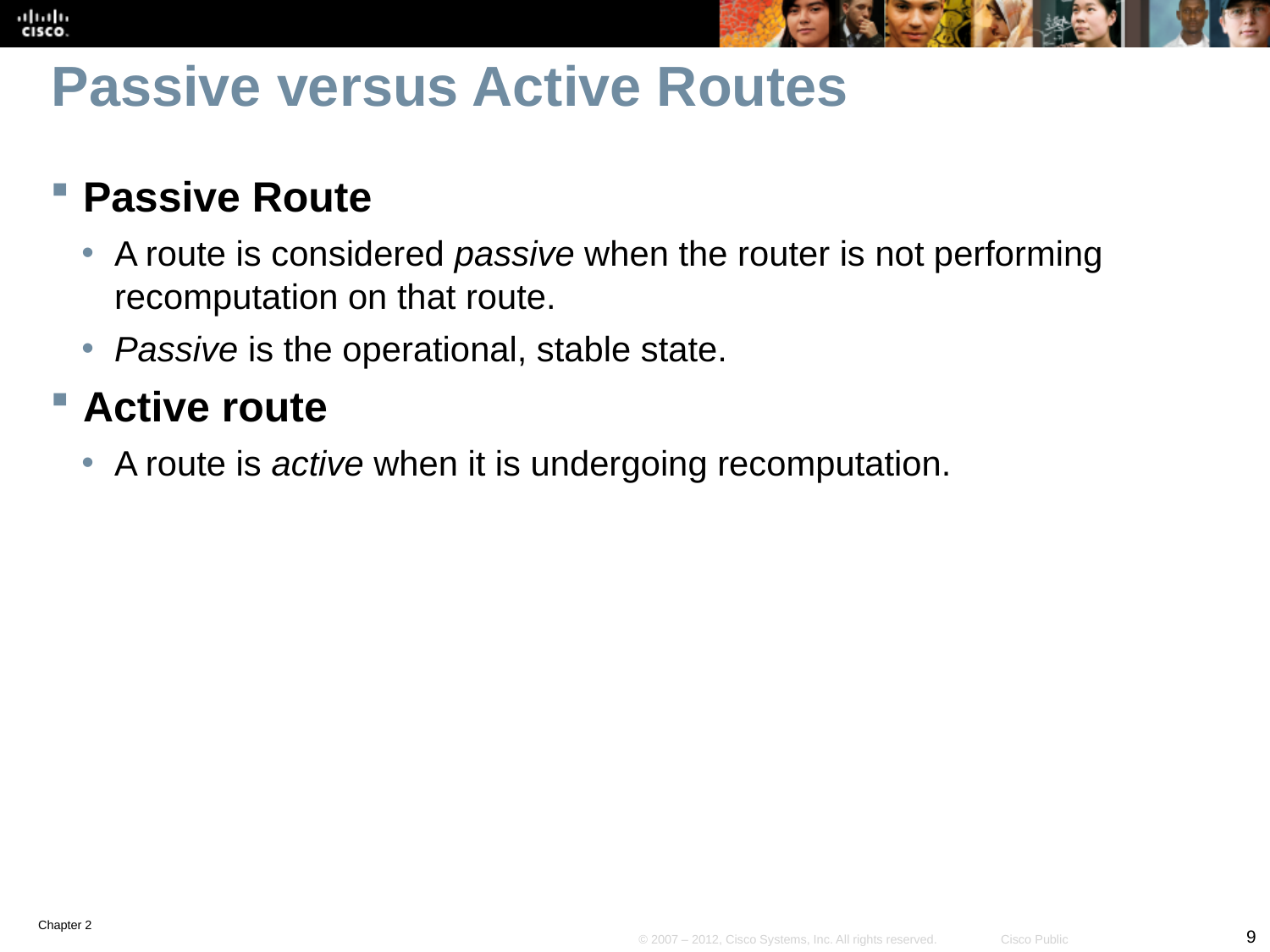

# Passive versus Active Routes
Passive Route
A route is considered passive when the router is not performing recomputation on that route.
Passive is the operational, stable state.
Active route
A route is active when it is undergoing recomputation.